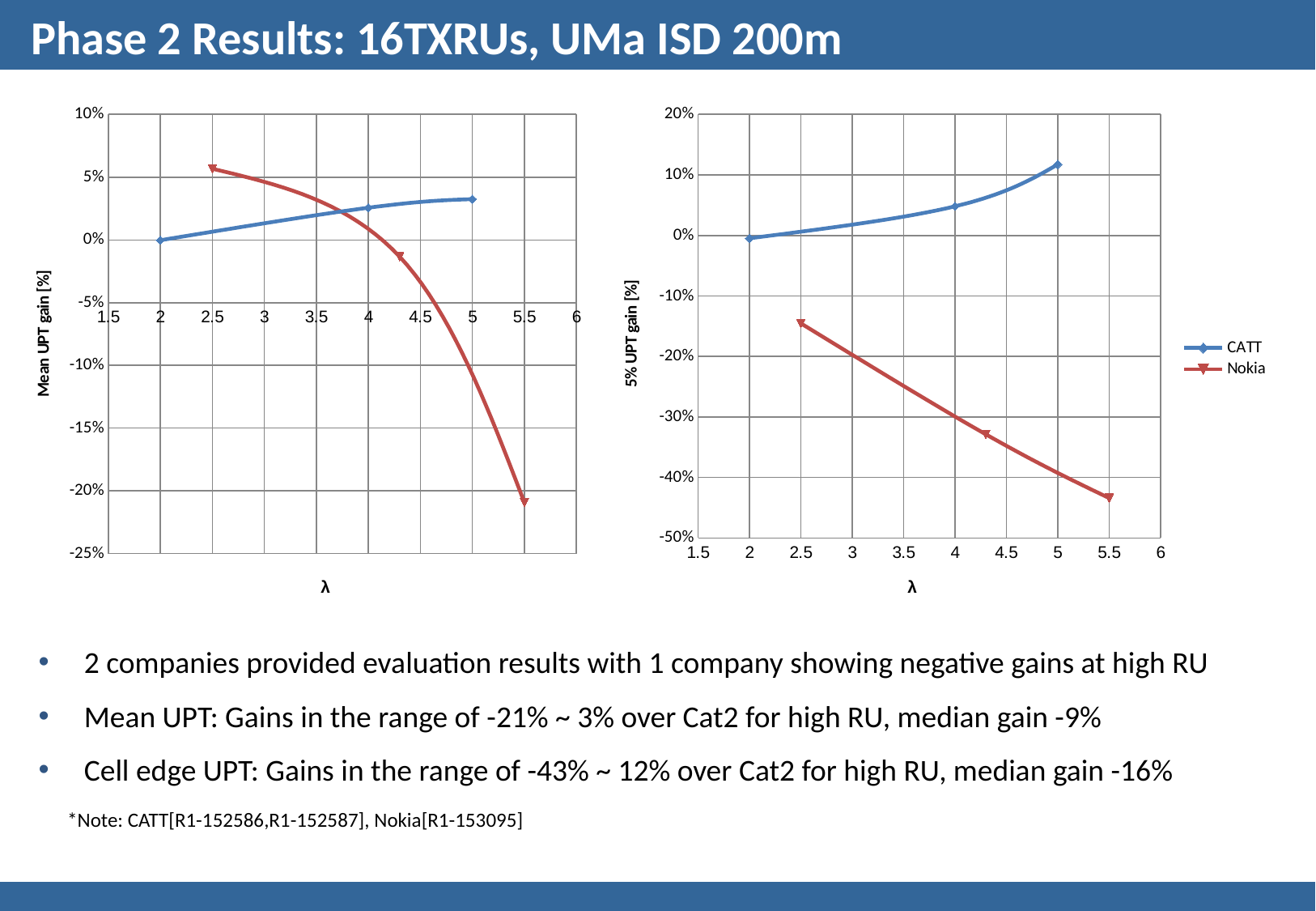

# Phase 2 Results: 16TXRUs, UMa ISD 200m

### Chart

| Category |  |  |
|---|---|---|

### Chart

| Category |  |  |
|---|---|---|
2 companies provided evaluation results with 1 company showing negative gains at high RU
Mean UPT: Gains in the range of -21% ~ 3% over Cat2 for high RU, median gain -9%
Cell edge UPT: Gains in the range of -43% ~ 12% over Cat2 for high RU, median gain -16%
*Note: CATT[R1-152586,R1-152587], Nokia[R1-153095]